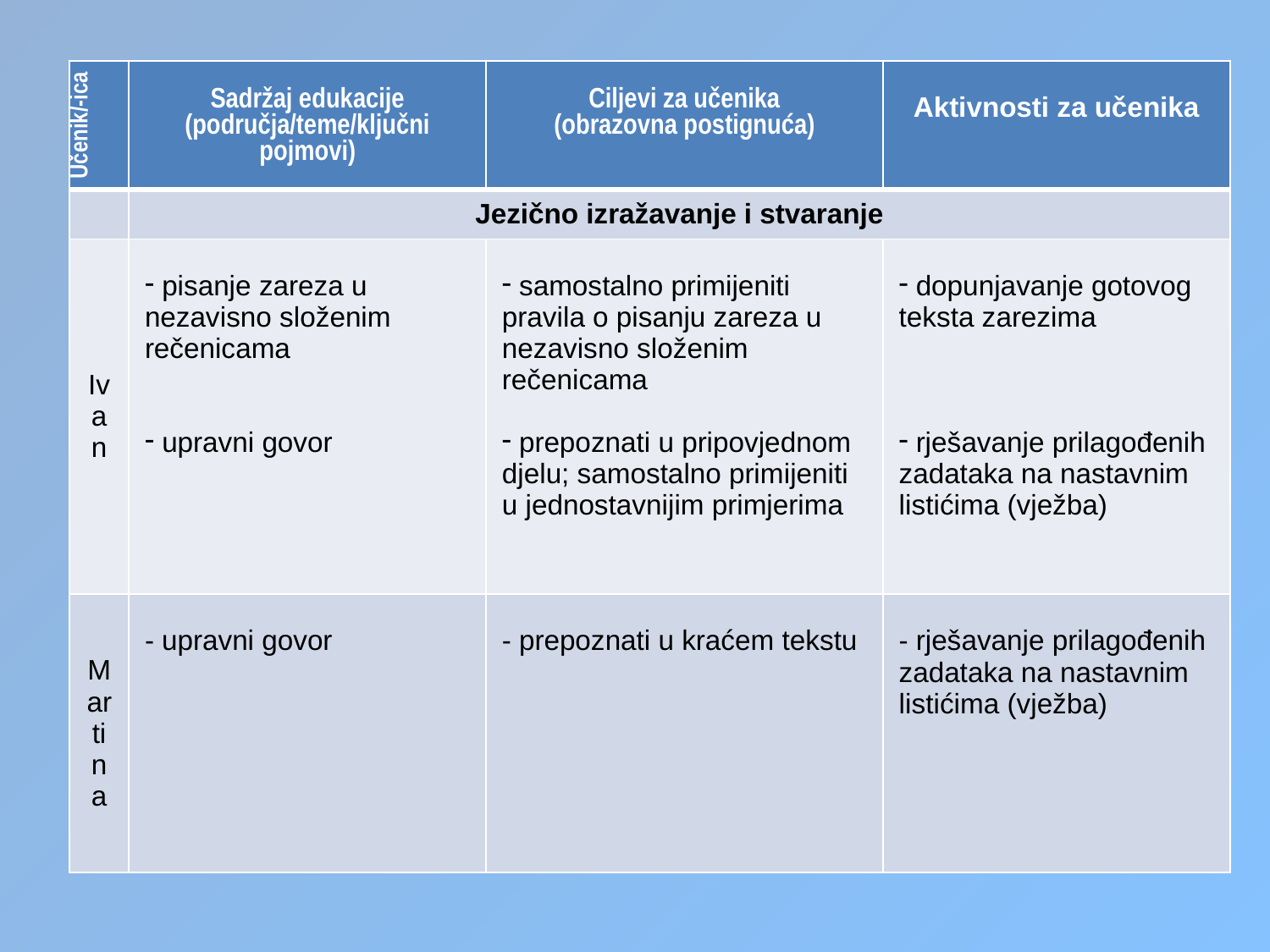

| Učenik/-ica | Sadržaj edukacije (područja/teme/ključni pojmovi) | Ciljevi za učenika (obrazovna postignuća) | Aktivnosti za učenika |
| --- | --- | --- | --- |
|  | Jezično izražavanje i stvaranje |  |  |
| Ivan | pisanje zareza u nezavisno složenim rečenicama upravni govor | samostalno primijeniti pravila o pisanju zareza u nezavisno složenim rečenicama prepoznati u pripovjednom djelu; samostalno primijeniti u jednostavnijim primjerima | dopunjavanje gotovog teksta zarezima rješavanje prilagođenih zadataka na nastavnim listićima (vježba) |
| Martina | - upravni govor | - prepoznati u kraćem tekstu | - rješavanje prilagođenih zadataka na nastavnim listićima (vježba) |